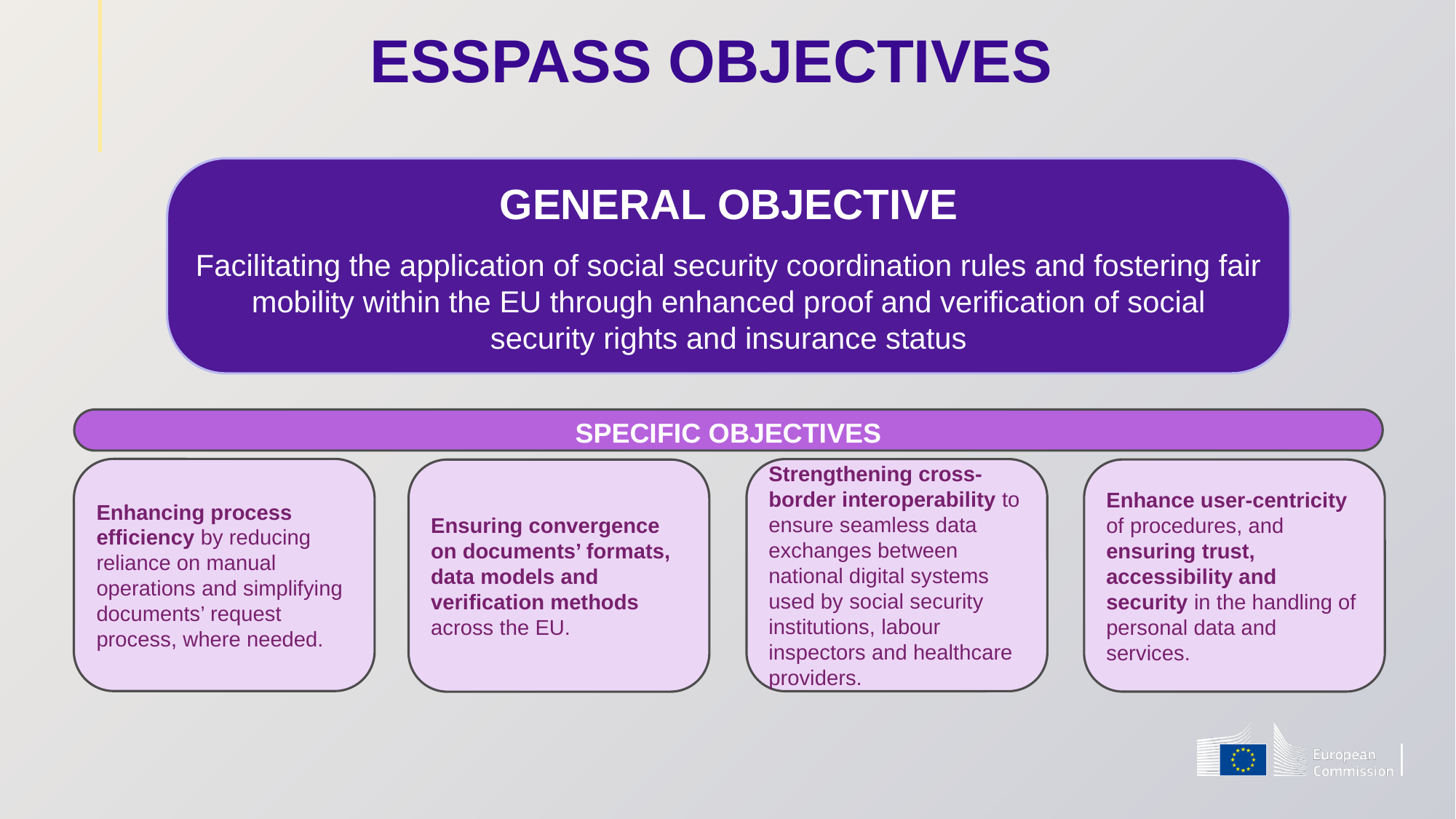

ESSPASS OBJECTIVES
GENERAL OBJECTIVE
Facilitating the application of social security coordination rules and fostering fair mobility within the EU through enhanced proof and verification of social security rights and insurance status
SPECIFIC OBJECTIVES
Enhancing process efficiency by reducing reliance on manual operations and simplifying documents’ request process, where needed.
Strengthening cross-border interoperability to ensure seamless data exchanges between national digital systems used by social security institutions, labour inspectors and healthcare providers.
Enhance user-centricity of procedures, and ensuring trust, accessibility and security in the handling of personal data and services.
Ensuring convergence on documents’ formats, data models and verification methods across the EU.